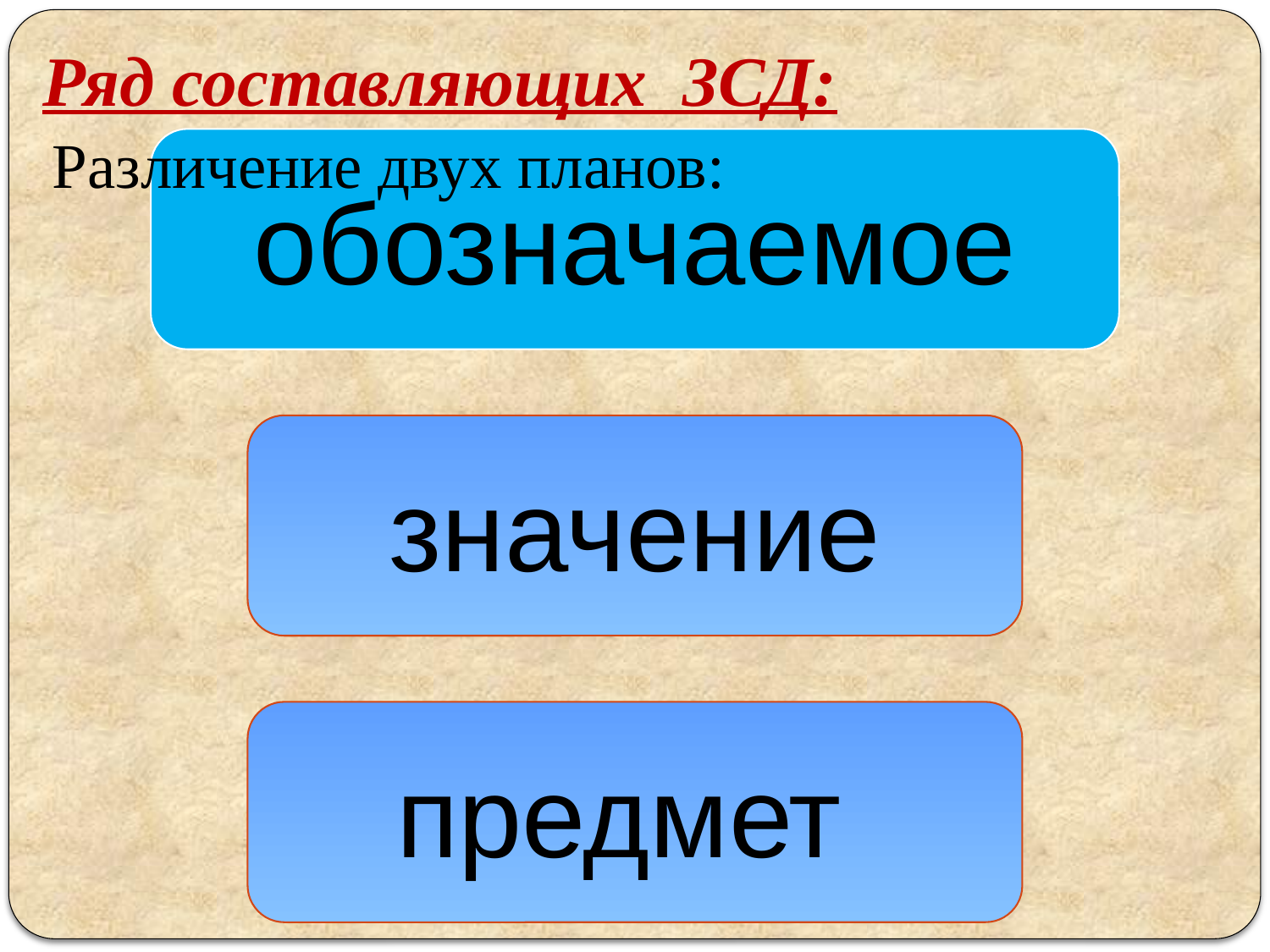

Ряд составляющих  ЗСД:
Различение двух планов:
обозначаемое
значение
предмет